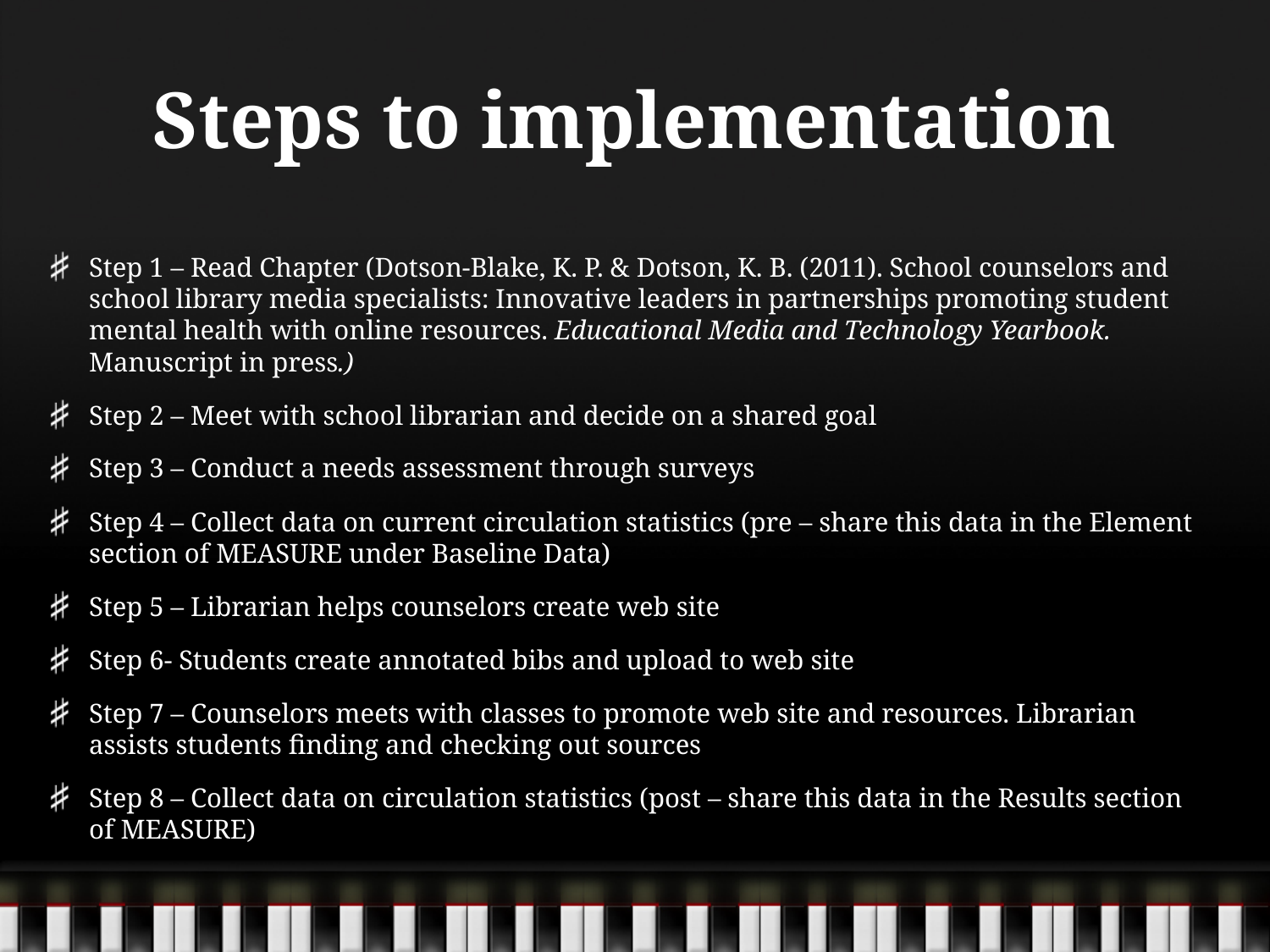

# Steps to implementation
Step 1 – Read Chapter (Dotson-Blake, K. P. & Dotson, K. B. (2011). School counselors and school library media specialists: Innovative leaders in partnerships promoting student mental health with online resources. Educational Media and Technology Yearbook. Manuscript in press.)
Step 2 – Meet with school librarian and decide on a shared goal
Step 3 – Conduct a needs assessment through surveys
Step 4 – Collect data on current circulation statistics (pre – share this data in the Element section of MEASURE under Baseline Data)
Step 5 – Librarian helps counselors create web site
Step 6- Students create annotated bibs and upload to web site
Step 7 – Counselors meets with classes to promote web site and resources. Librarian assists students finding and checking out sources
Step 8 – Collect data on circulation statistics (post – share this data in the Results section of MEASURE)